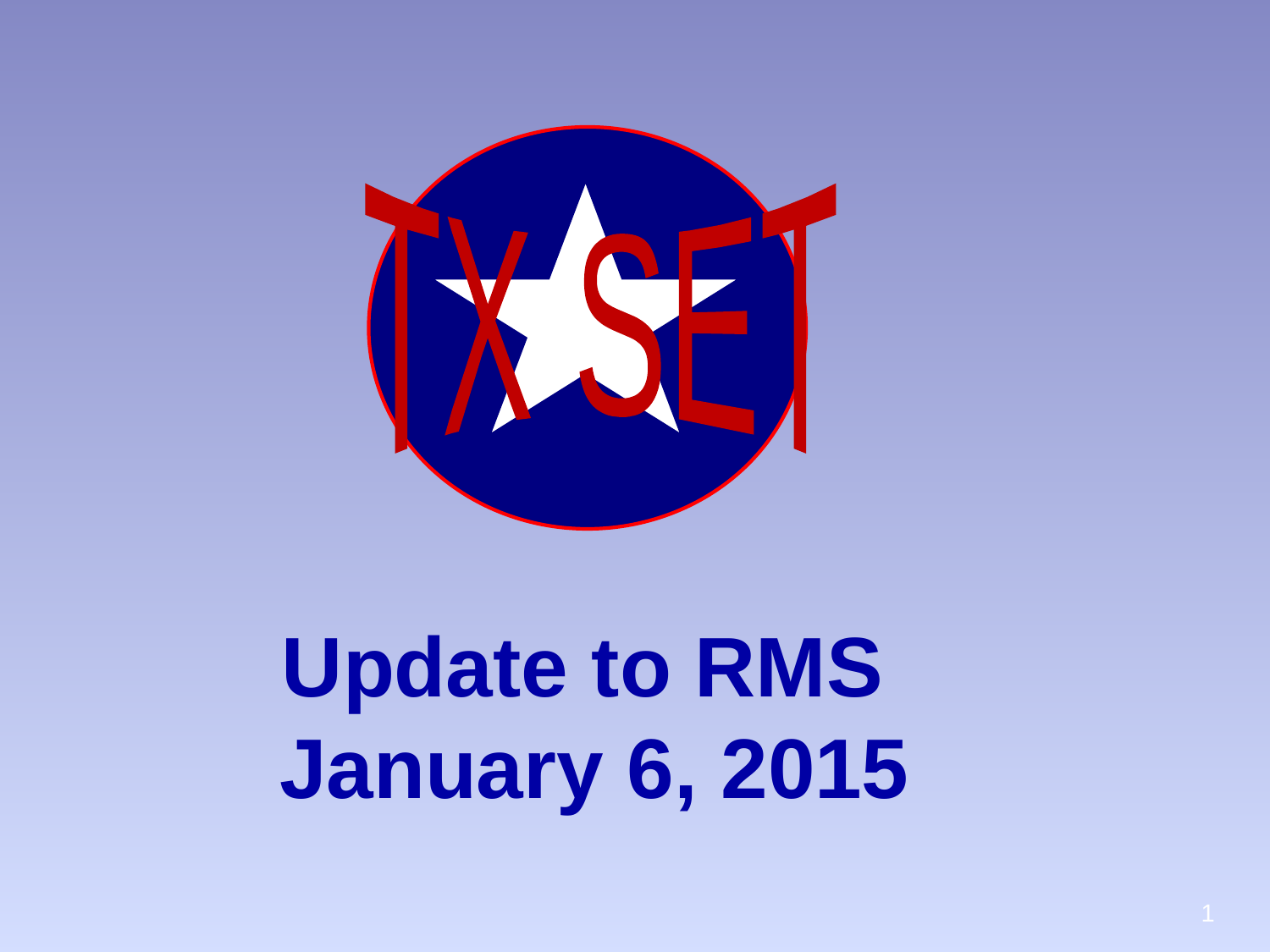

TX SET
# Update to RMS January 6, 2015
1